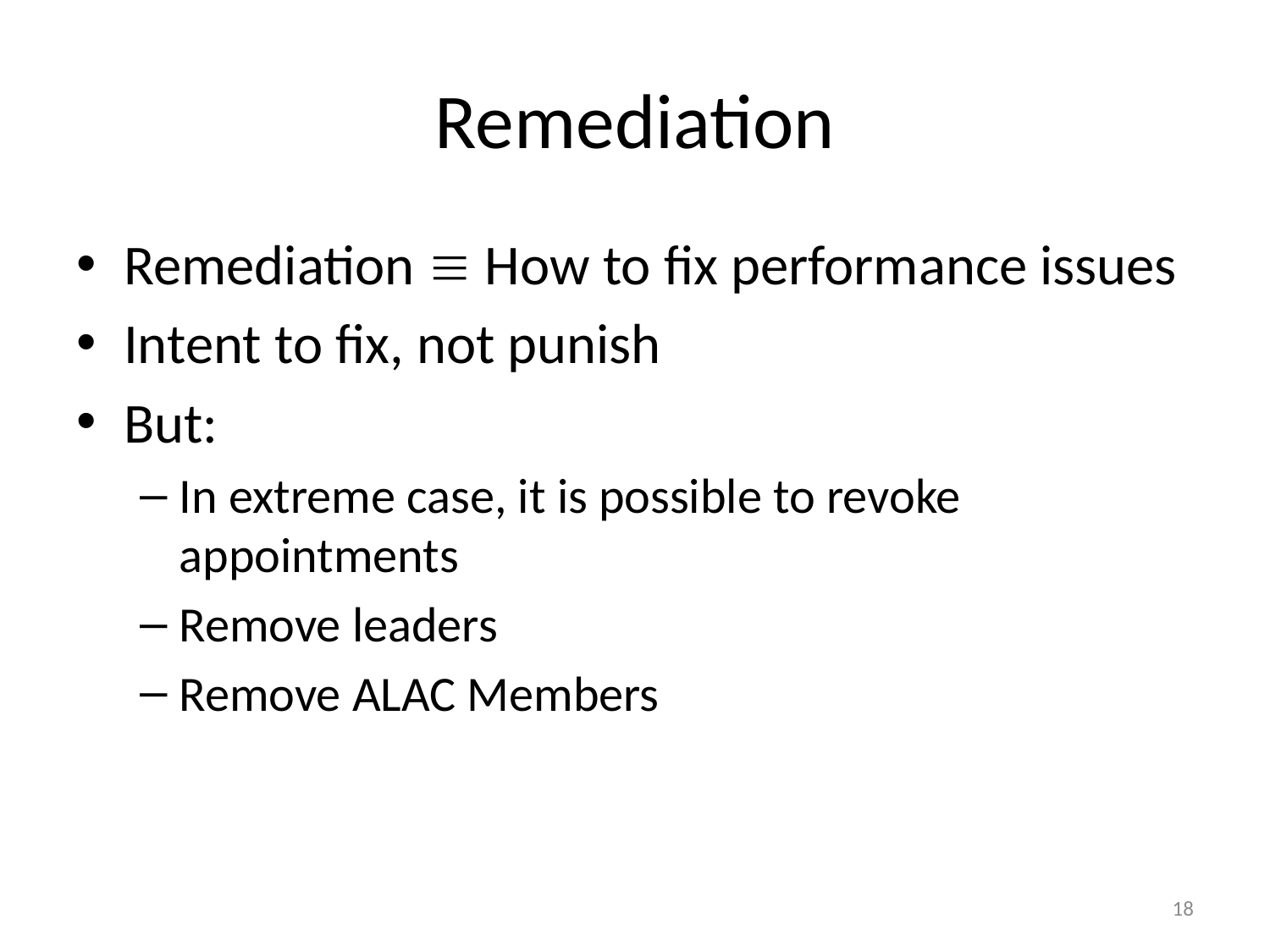

# Remediation
Remediation ≡ How to fix performance issues
Intent to fix, not punish
But:
In extreme case, it is possible to revoke appointments
Remove leaders
Remove ALAC Members
18